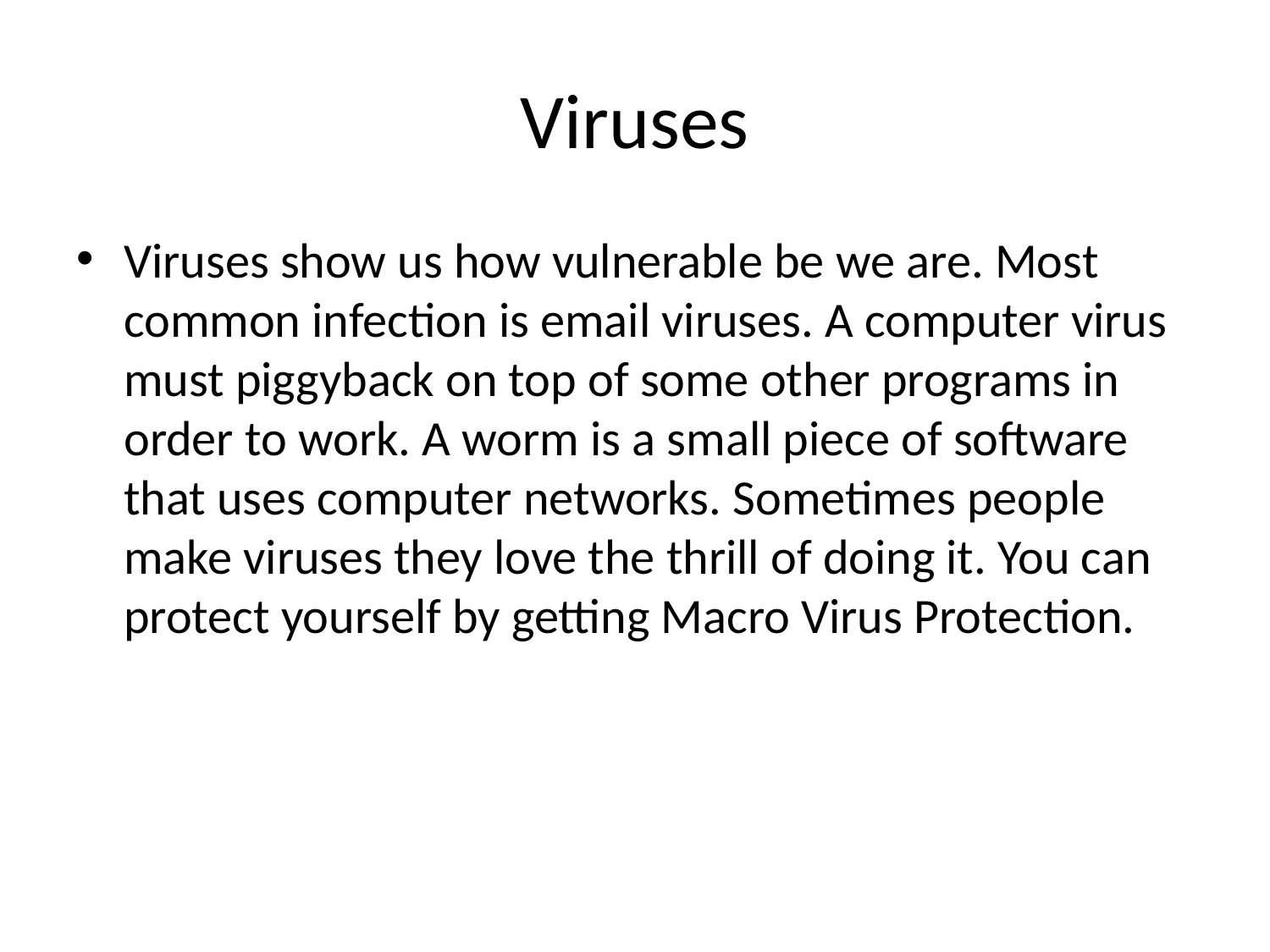

# Viruses
Viruses show us how vulnerable be we are. Most common infection is email viruses. A computer virus must piggyback on top of some other programs in order to work. A worm is a small piece of software that uses computer networks. Sometimes people make viruses they love the thrill of doing it. You can protect yourself by getting Macro Virus Protection.